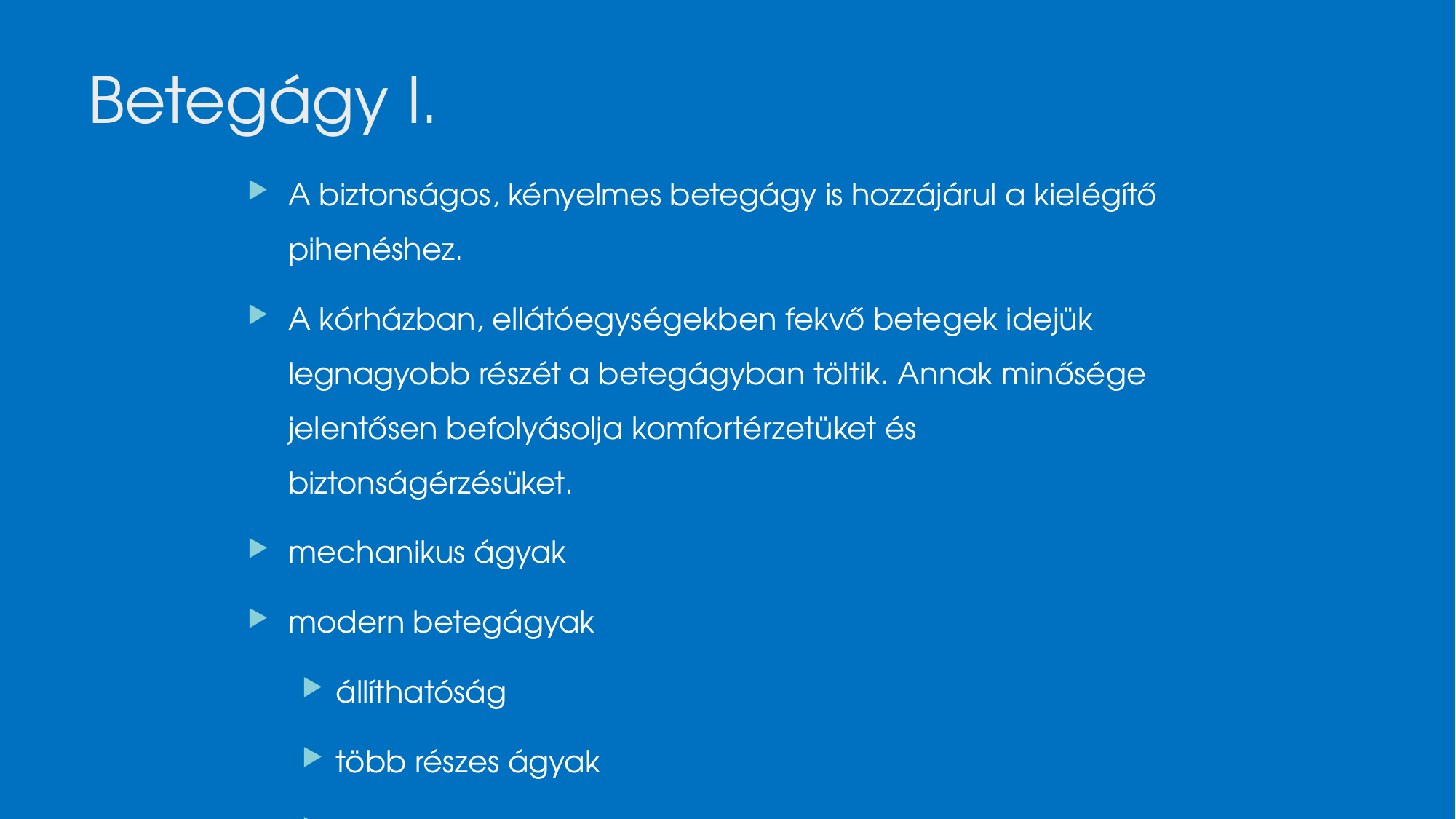

# Betegágy I.
A biztonságos, kényelmes betegágy is hozzájárul a kielégítő pihenéshez.
A kórházban, ellátóegységekben fekvő betegek idejük legnagyobb részét a betegágyban töltik. Annak minősége jelentősen befolyásolja komfortérzetüket és biztonságérzésüket.
mechanikus ágyak
modern betegágyak
állíthatóság
több részes ágyak
matracvédők, gumilepedő – fertőtlenítés
lefékezés
ágyrács